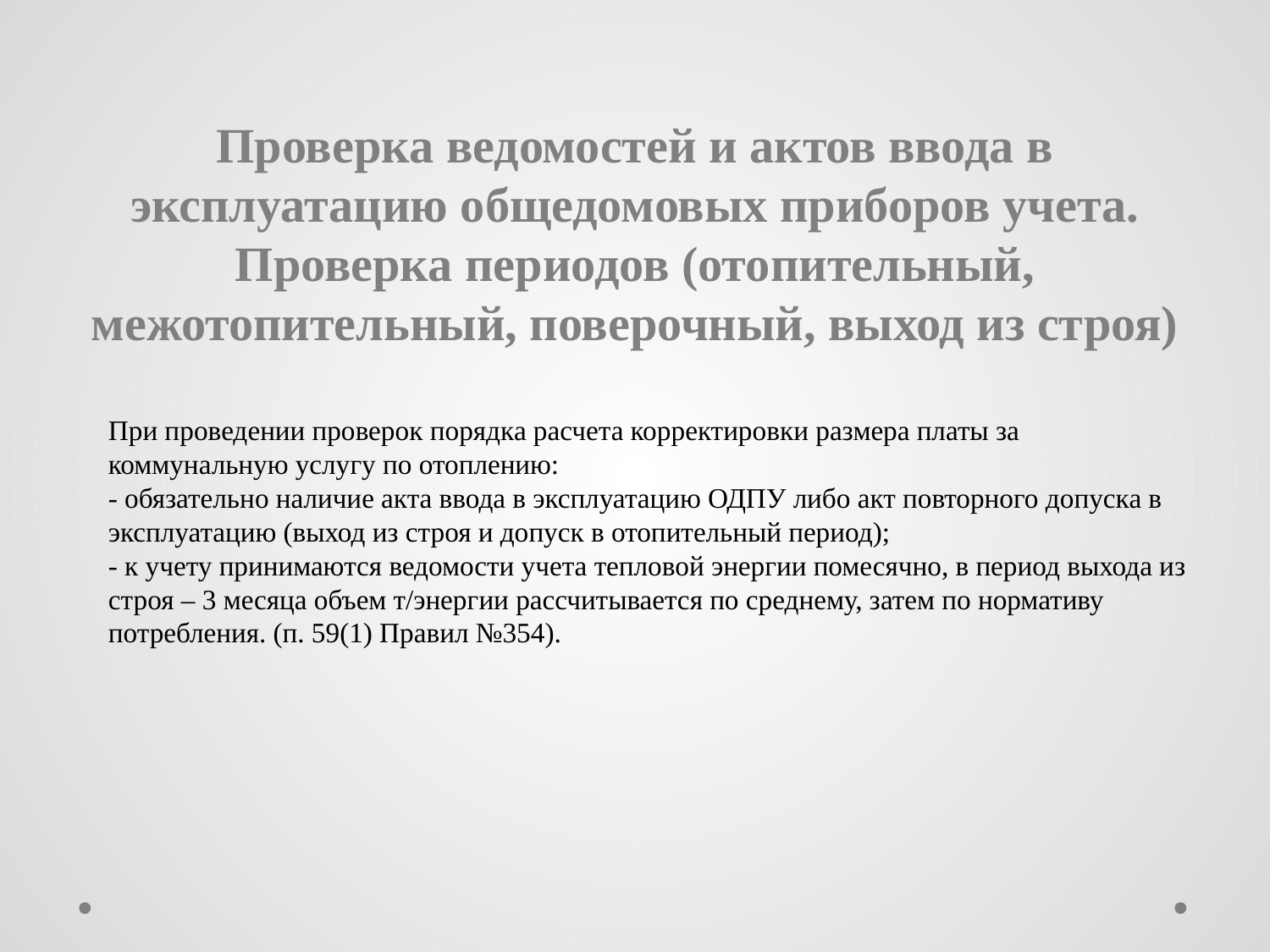

# Проверка ведомостей и актов ввода в эксплуатацию общедомовых приборов учета. Проверка периодов (отопительный, межотопительный, поверочный, выход из строя)
При проведении проверок порядка расчета корректировки размера платы за коммунальную услугу по отоплению:
- обязательно наличие акта ввода в эксплуатацию ОДПУ либо акт повторного допуска в эксплуатацию (выход из строя и допуск в отопительный период);
- к учету принимаются ведомости учета тепловой энергии помесячно, в период выхода из строя – 3 месяца объем т/энергии рассчитывается по среднему, затем по нормативу потребления. (п. 59(1) Правил №354).